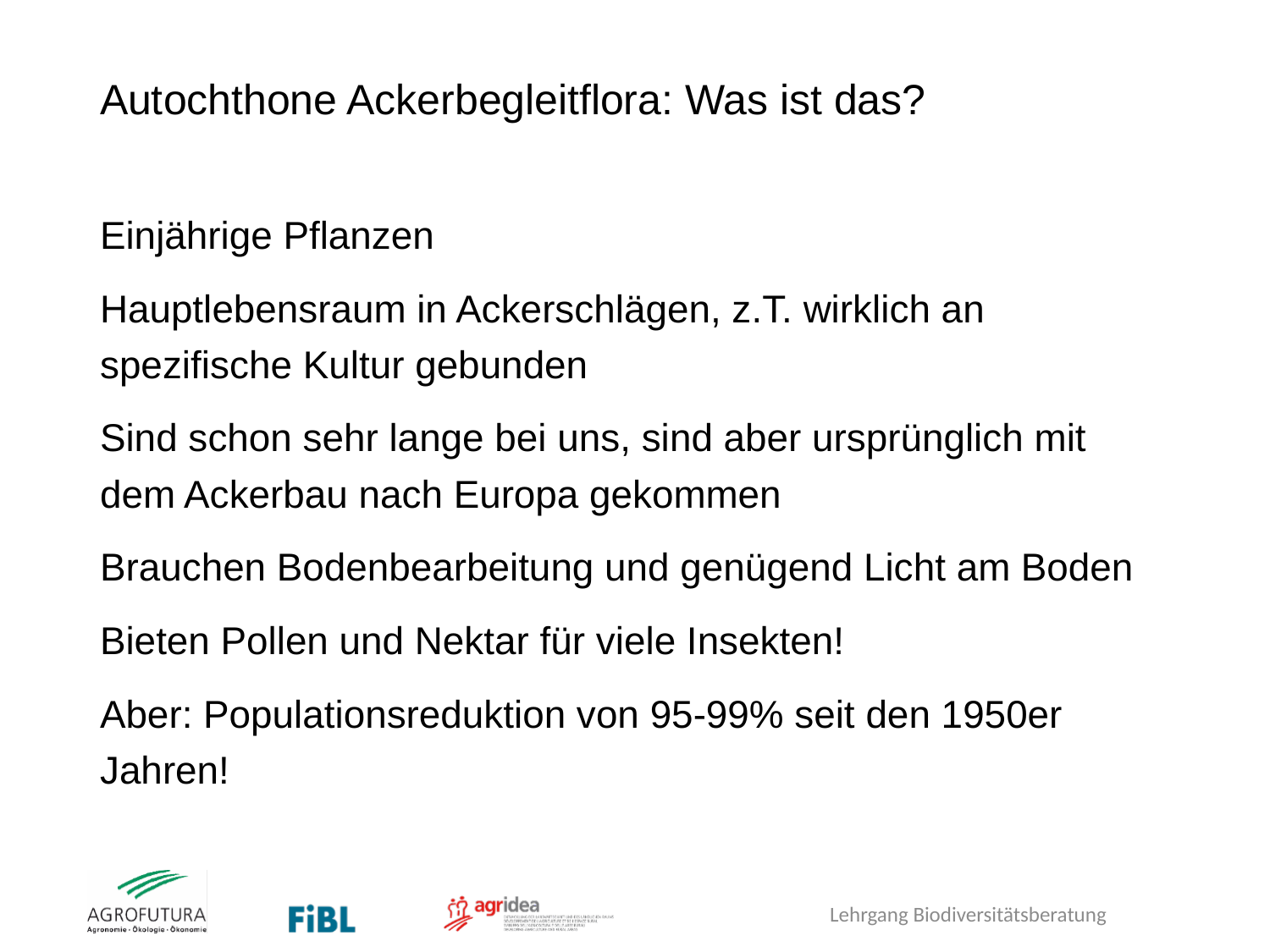

# Autochthone Ackerbegleitflora: Was ist das?
Einjährige Pflanzen
Hauptlebensraum in Ackerschlägen, z.T. wirklich an spezifische Kultur gebunden
Sind schon sehr lange bei uns, sind aber ursprünglich mit dem Ackerbau nach Europa gekommen
Brauchen Bodenbearbeitung und genügend Licht am Boden
Bieten Pollen und Nektar für viele Insekten!
Aber: Populationsreduktion von 95-99% seit den 1950er Jahren!

Lehrgang Biodiversitätsberatung